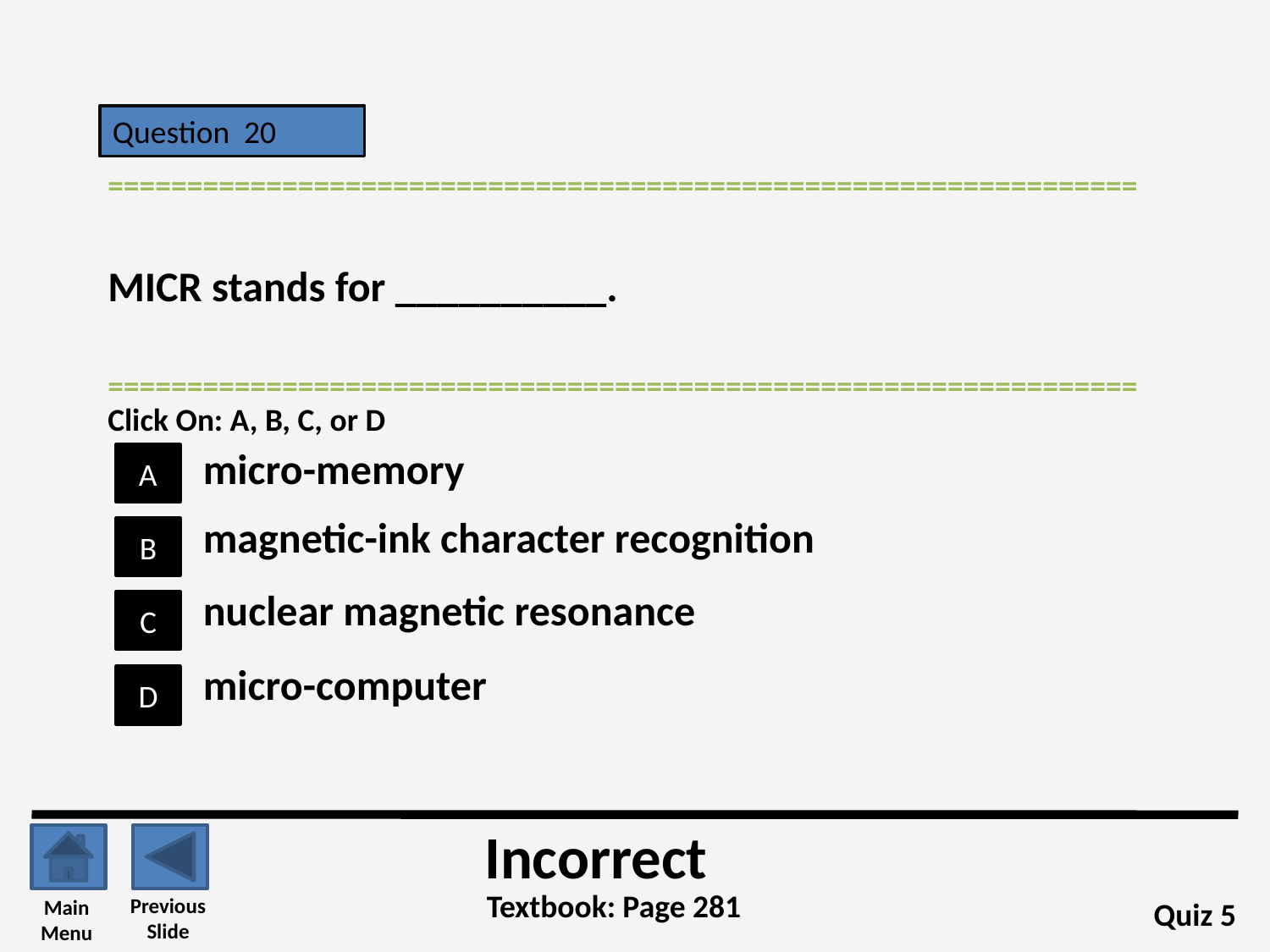

Question  20
=================================================================
MICR stands for __________.
=================================================================
Click On: A, B, C, or D

micro-memory
A
magnetic-ink character recognition
B
nuclear magnetic resonance
C
micro-computer
D
Incorrect

Textbook: Page 281
Previous
Slide
Main
Menu
Quiz 5